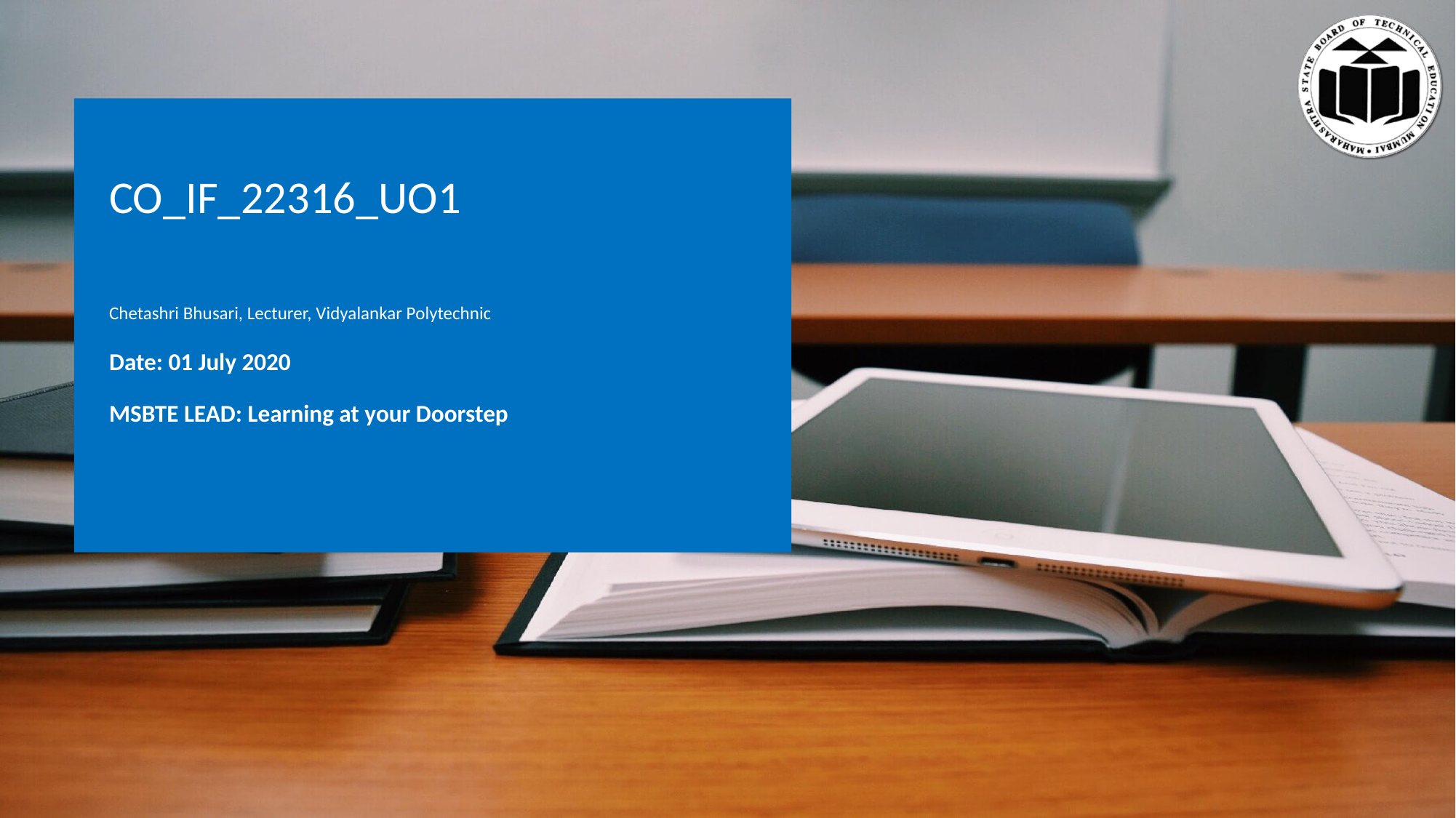

# CO_IF_22316_UO1
Chetashri Bhusari, Lecturer, Vidyalankar Polytechnic
Date: 01 July 2020
MSBTE LEAD: Learning at your Doorstep